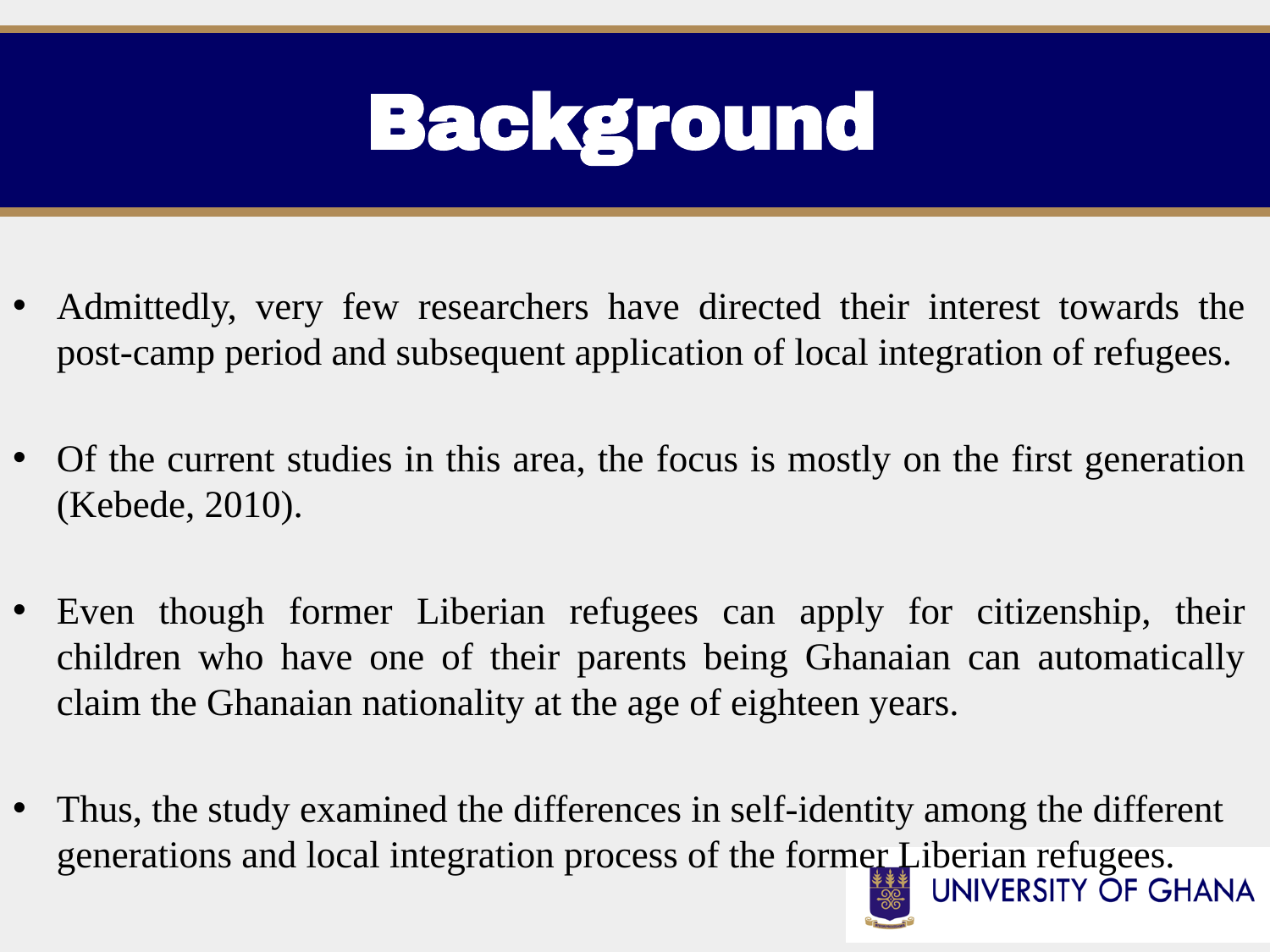

# Background

Admittedly, very few researchers have directed their interest towards the post-camp period and subsequent application of local integration of refugees.

Of the current studies in this area, the focus is mostly on the first generation (Kebede, 2010).

Even though former Liberian refugees can apply for citizenship, their children who have one of their parents being Ghanaian can automatically claim the Ghanaian nationality at the age of eighteen years.

Thus, the study examined the differences in self-identity among the different generations and local integration process of the former Liberian refugees.